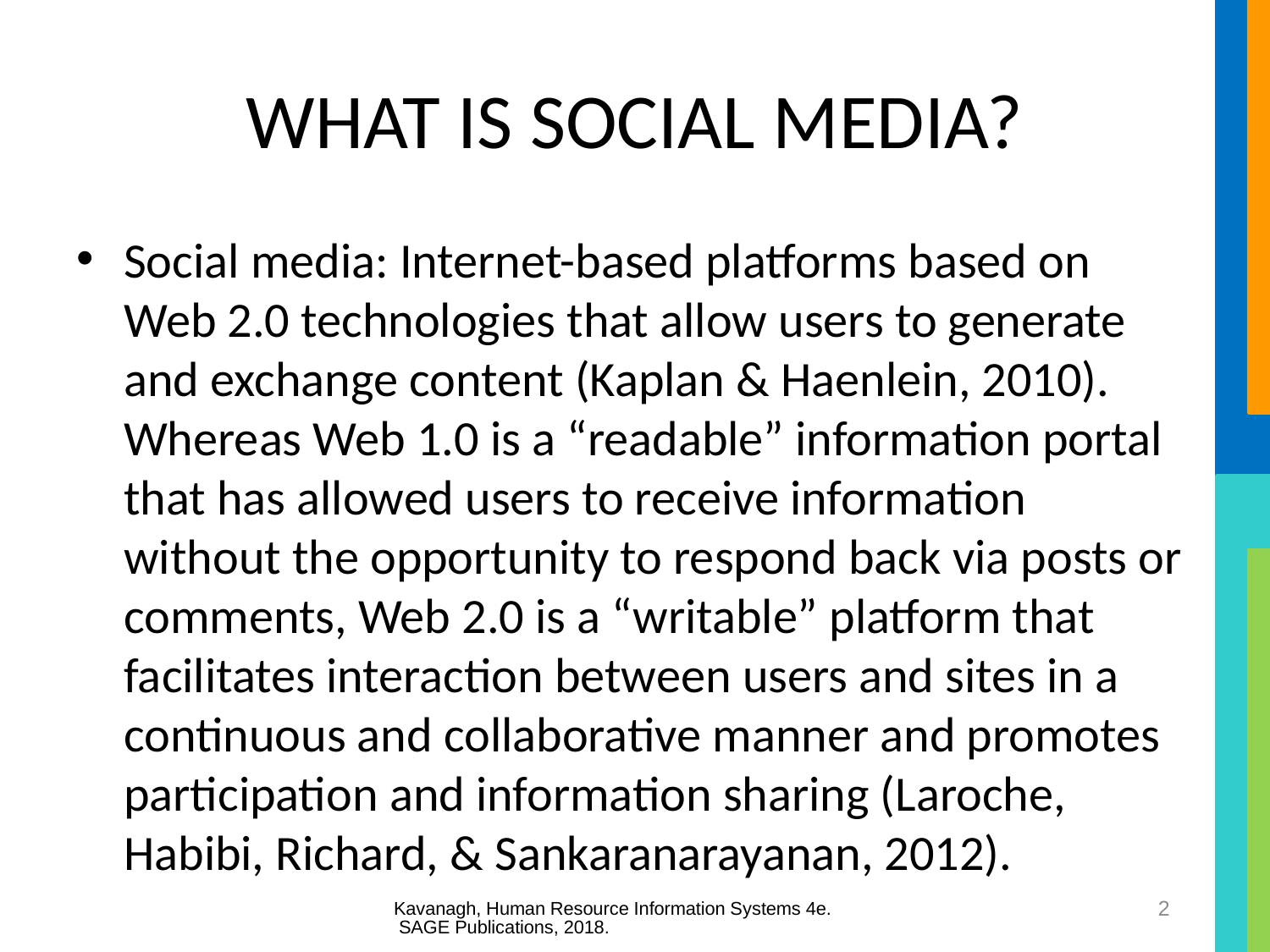

# WHAT IS SOCIAL MEDIA?
Social media: Internet-based platforms based on Web 2.0 technologies that allow users to generate and exchange content (Kaplan & Haenlein, 2010). Whereas Web 1.0 is a “readable” information portal that has allowed users to receive information without the opportunity to respond back via posts or comments, Web 2.0 is a “writable” platform that facilitates interaction between users and sites in a continuous and collaborative manner and promotes participation and information sharing (Laroche, Habibi, Richard, & Sankaranarayanan, 2012).
Kavanagh, Human Resource Information Systems 4e. SAGE Publications, 2018.
2